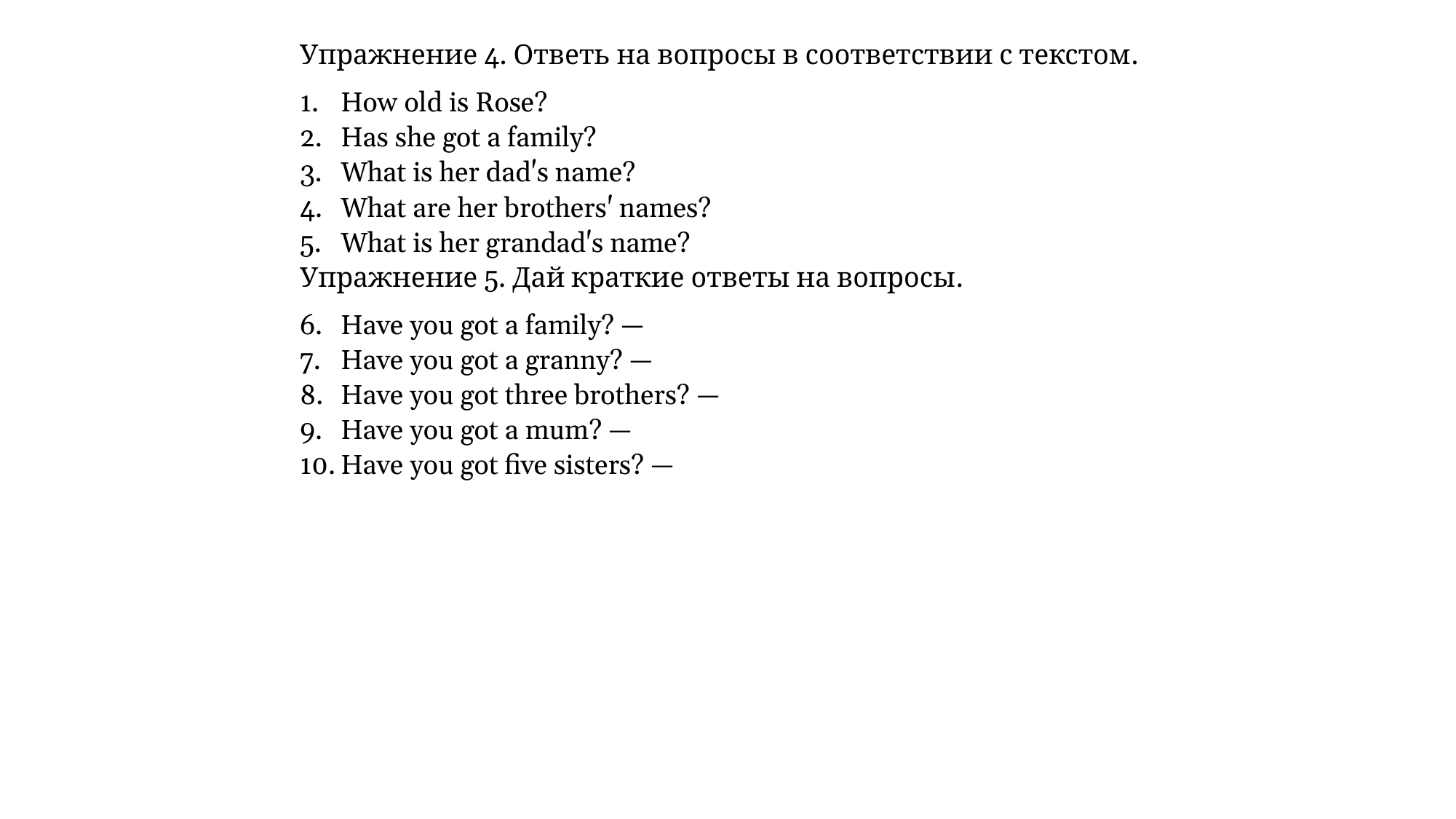

Упражнение 4. Ответь на вопросы в соответствии с текстом.
How old is Rose?
Has she got a family?
What is her dad's name?
What are her brothers' names?
What is her grandad's name?
Упражнение 5. Дай краткие ответы на вопросы.
Have you got a family? —
Have you got a granny? —
Have you got three brothers? —
Have you got a mum? —
Have you got five sisters? —